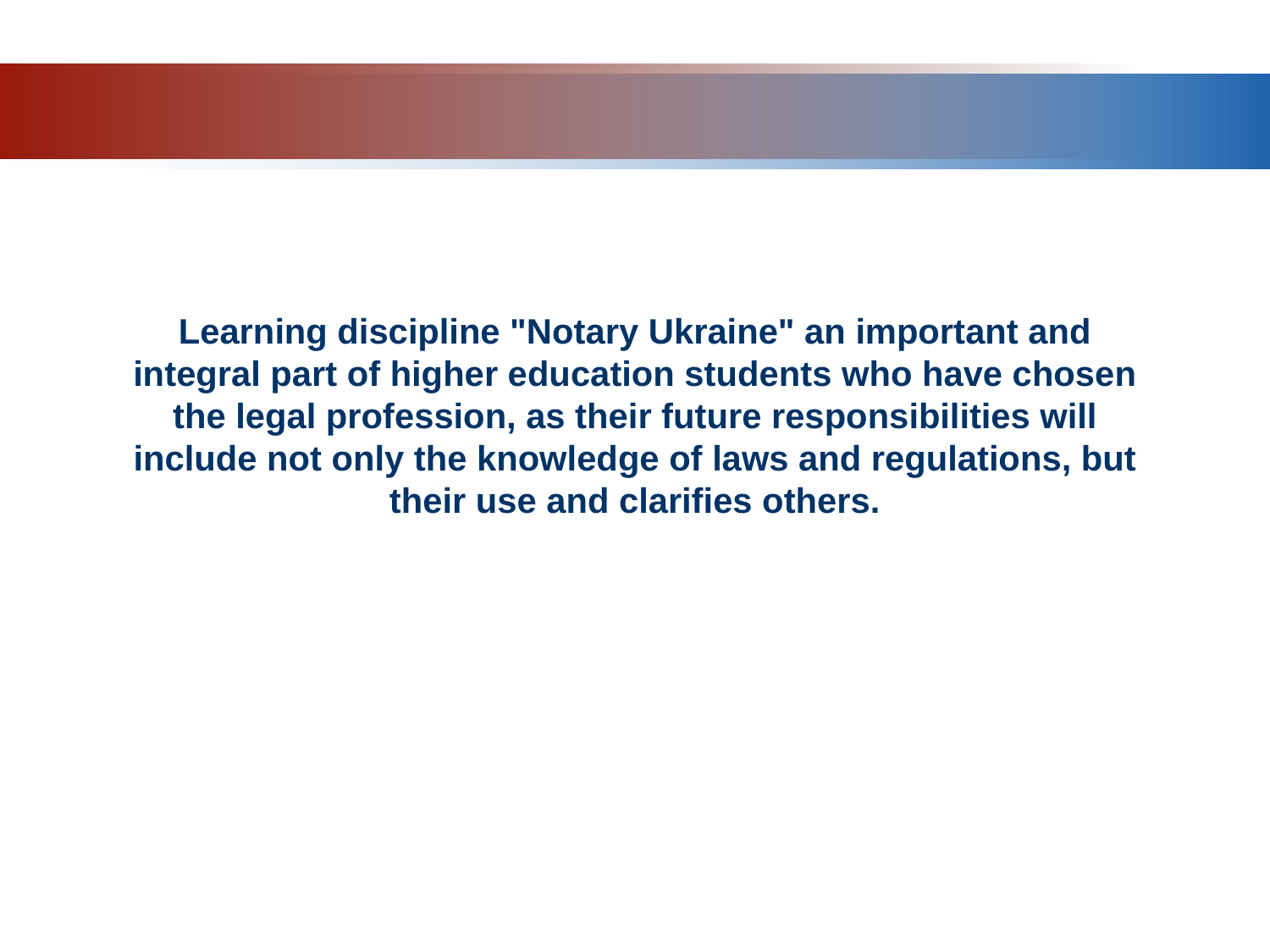

Learning discipline "Notary Ukraine" an important and integral part of higher education students who have chosen the legal profession, as their future responsibilities will include not only the knowledge of laws and regulations, but their use and clarifies others.